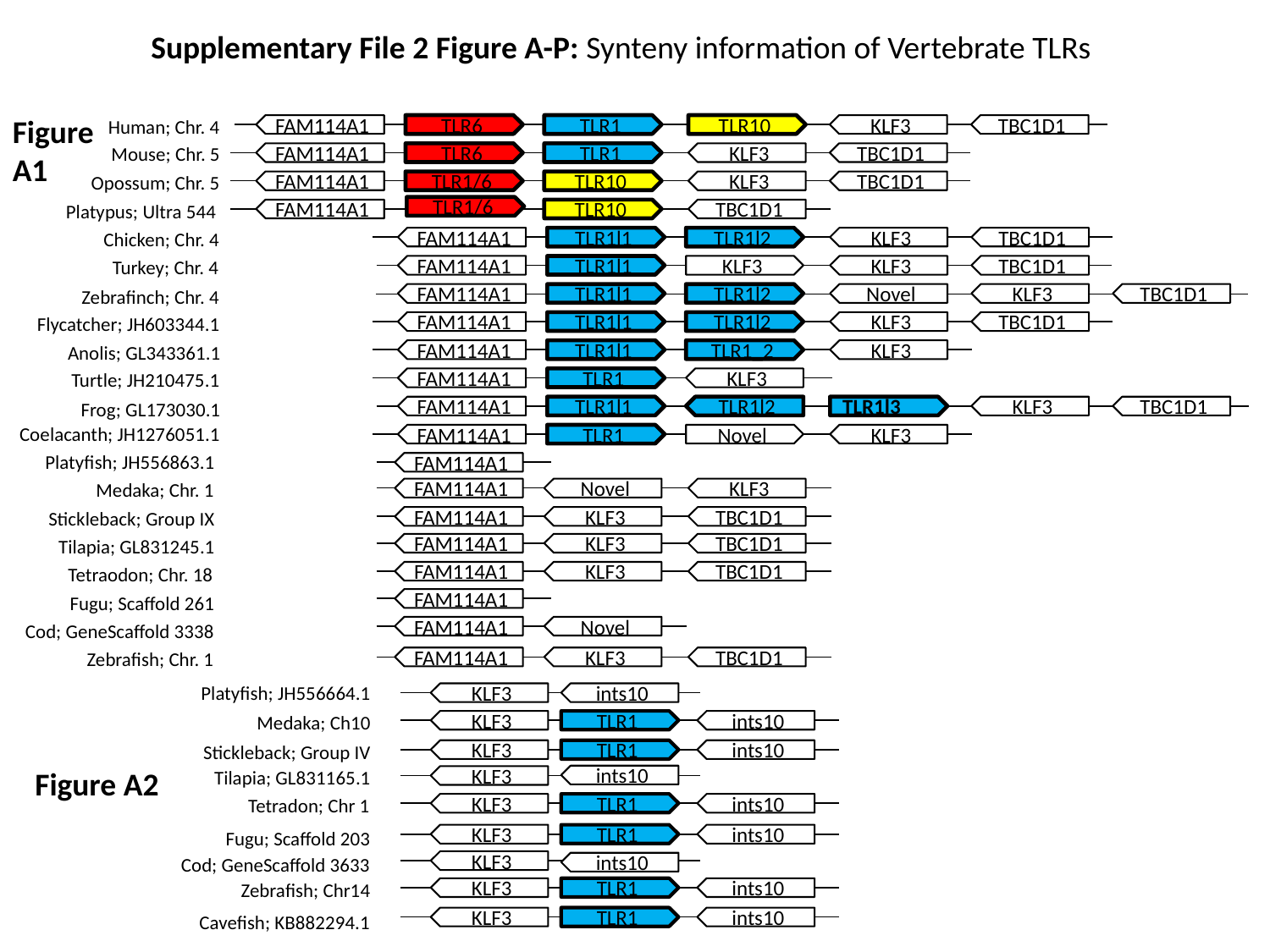

Supplementary File 2 Figure A-P: Synteny information of Vertebrate TLRs
Figure A1
Human; Chr. 4
FAM114A1
TLR6
TLR1
TLR10
KLF3
TBC1D1
Mouse; Chr. 5
FAM114A1
TLR6
TLR1
KLF3
TBC1D1
Opossum; Chr. 5
FAM114A1
TLR1/6
TLR10
KLF3
TBC1D1
Platypus; Ultra 544
TLR1/6
FAM114A1
TLR10
TBC1D1
Chicken; Chr. 4
FAM114A1
TLR1l1
TLR1l2
KLF3
TBC1D1
Turkey; Chr. 4
FAM114A1
TLR1l1
KLF3
KLF3
TBC1D1
Zebrafinch; Chr. 4
FAM114A1
TLR1l1
TLR1l2
Novel
KLF3
TBC1D1
Flycatcher; JH603344.1
FAM114A1
TLR1l1
TLR1l2
KLF3
TBC1D1
Anolis; GL343361.1
FAM114A1
TLR1l1
TLR1_2
KLF3
Turtle; JH210475.1
FAM114A1
TLR1
KLF3
Frog; GL173030.1
FAM114A1
TLR1l1
TLR1l2
TLR1l3
KLF3
TBC1D1
Coelacanth; JH1276051.1
FAM114A1
TLR1
Novel
KLF3
Platyfish; JH556863.1

FAM114A1

Medaka; Chr. 1
FAM114A1
Novel
KLF3
Stickleback; Group IX
FAM114A1
KLF3
TBC1D1
Tilapia; GL831245.1
FAM114A1
KLF3
TBC1D1
Tetraodon; Chr. 18
FAM114A1
KLF3
TBC1D1
Fugu; Scaffold 261
FAM114A1
Cod; GeneScaffold 3338
FAM114A1
Novel
Zebrafish; Chr. 1
FAM114A1
KLF3
TBC1D1
Platyfish; JH556664.1
KLF3
ints10
Medaka; Ch10
KLF3
TLR1
ints10
Stickleback; Group IV
KLF3
TLR1
ints10
Figure A2
Tilapia; GL831165.1
ints10
KLF3
Tetradon; Chr 1
KLF3
TLR1
ints10
Fugu; Scaffold 203
KLF3
TLR1
ints10
Cod; GeneScaffold 3633
KLF3
ints10
Zebrafish; Chr14
KLF3
TLR1
ints10
Cavefish; KB882294.1
KLF3
TLR1
ints10